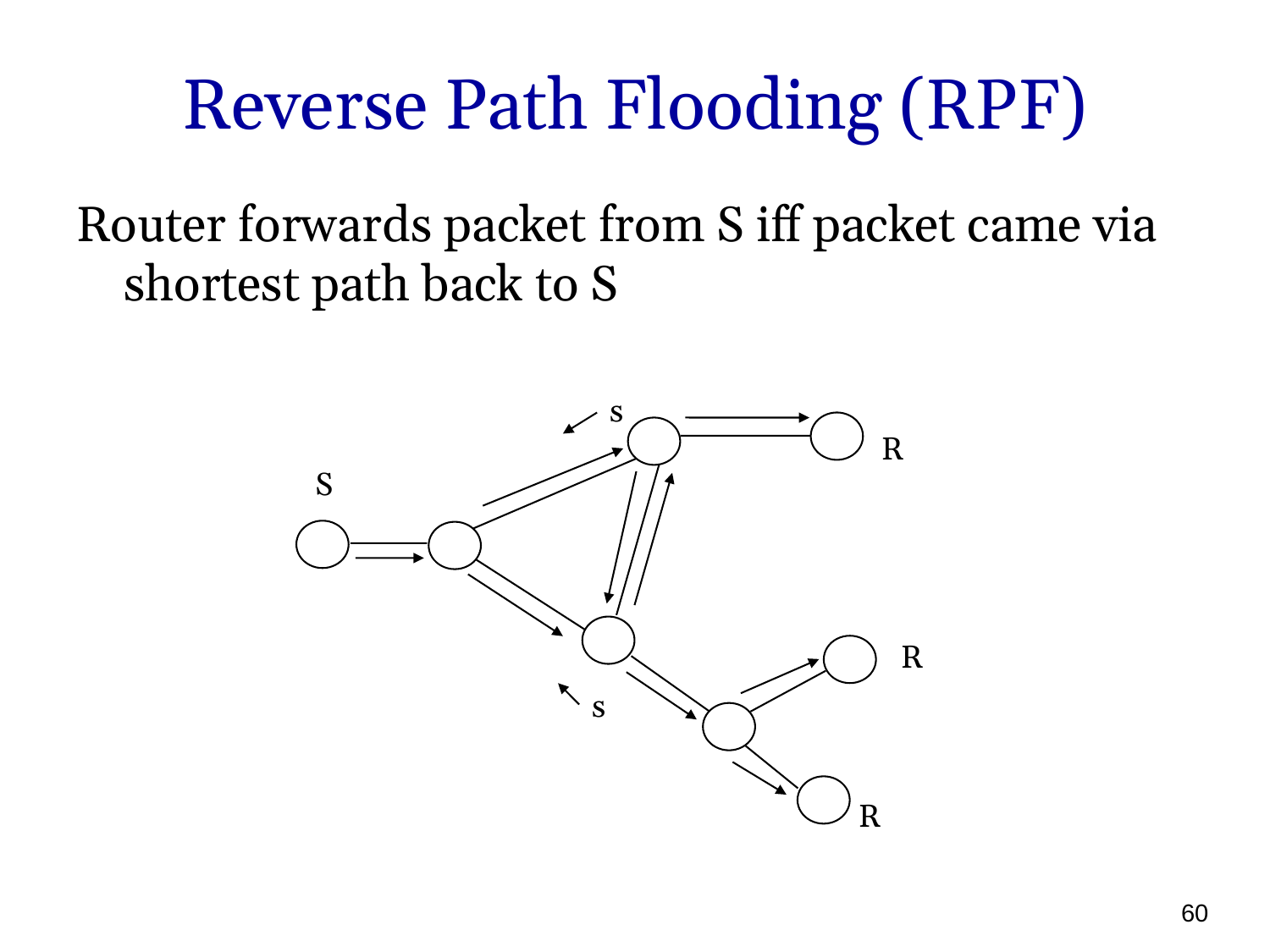

# Reverse Path Flooding (RPF)
Router forwards packet from S iff packet came via shortest path back to S
s

R

S

R

s

R
60